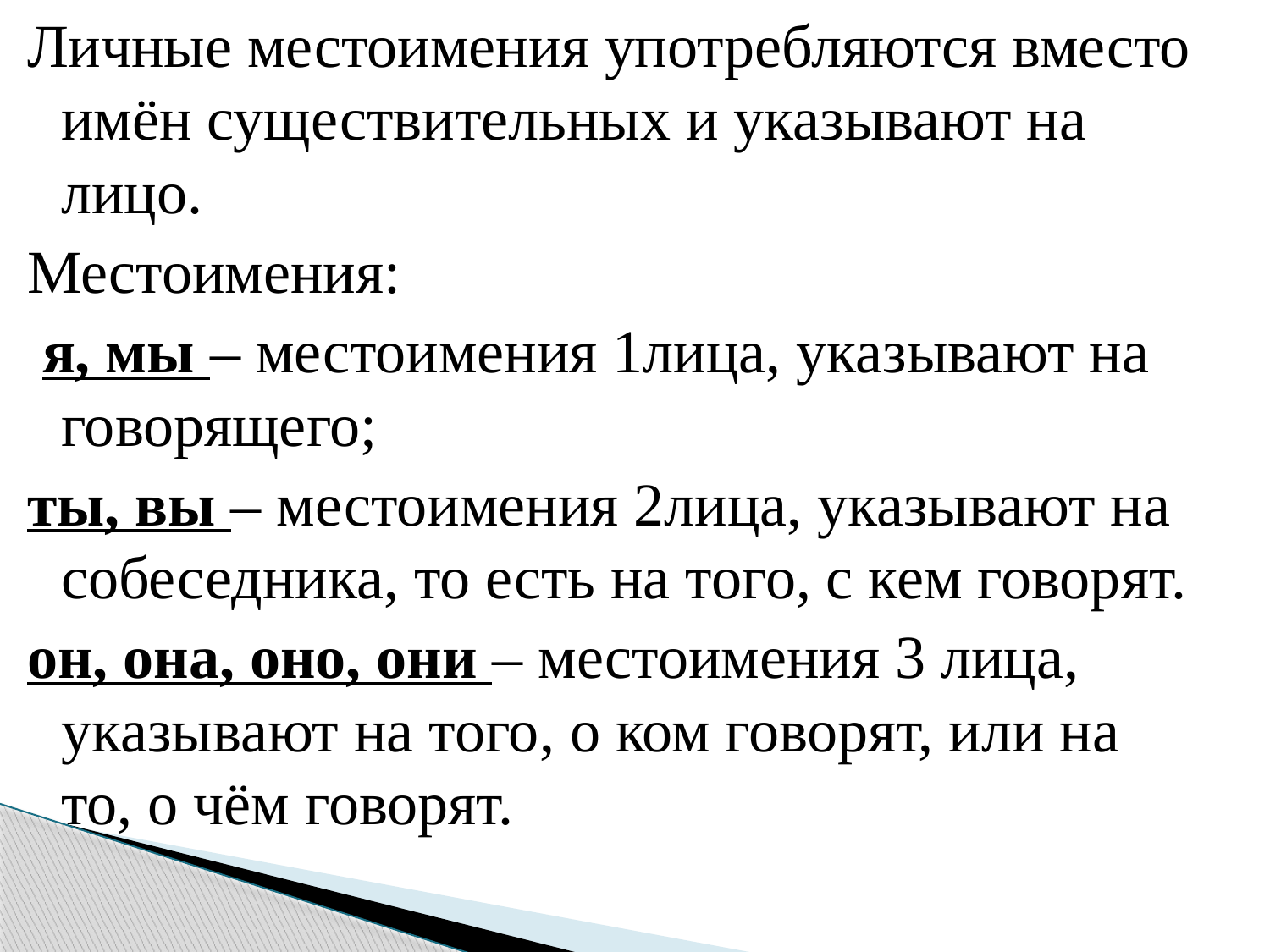

Личные местоимения употребляются вместо имён существительных и указывают на лицо.
Местоимения:
 я, мы – местоимения 1лица, указывают на говорящего;
ты, вы – местоимения 2лица, указывают на собеседника, то есть на того, с кем говорят.
он, она, оно, они – местоимения 3 лица, указывают на того, о ком говорят, или на то, о чём говорят.